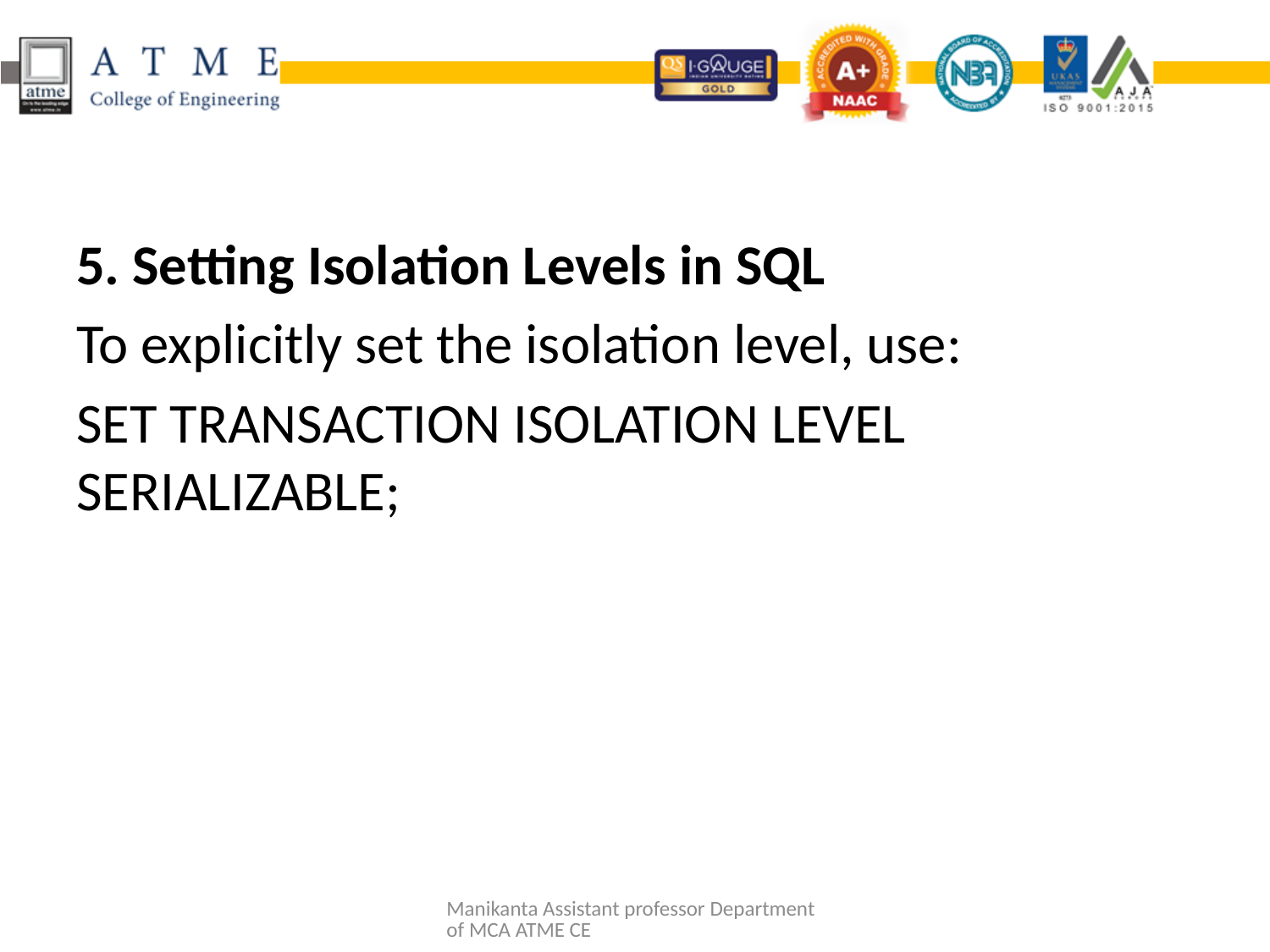

#
5. Setting Isolation Levels in SQL
To explicitly set the isolation level, use:
SET TRANSACTION ISOLATION LEVEL SERIALIZABLE;

Manikanta Assistant professor Department of MCA ATME CE